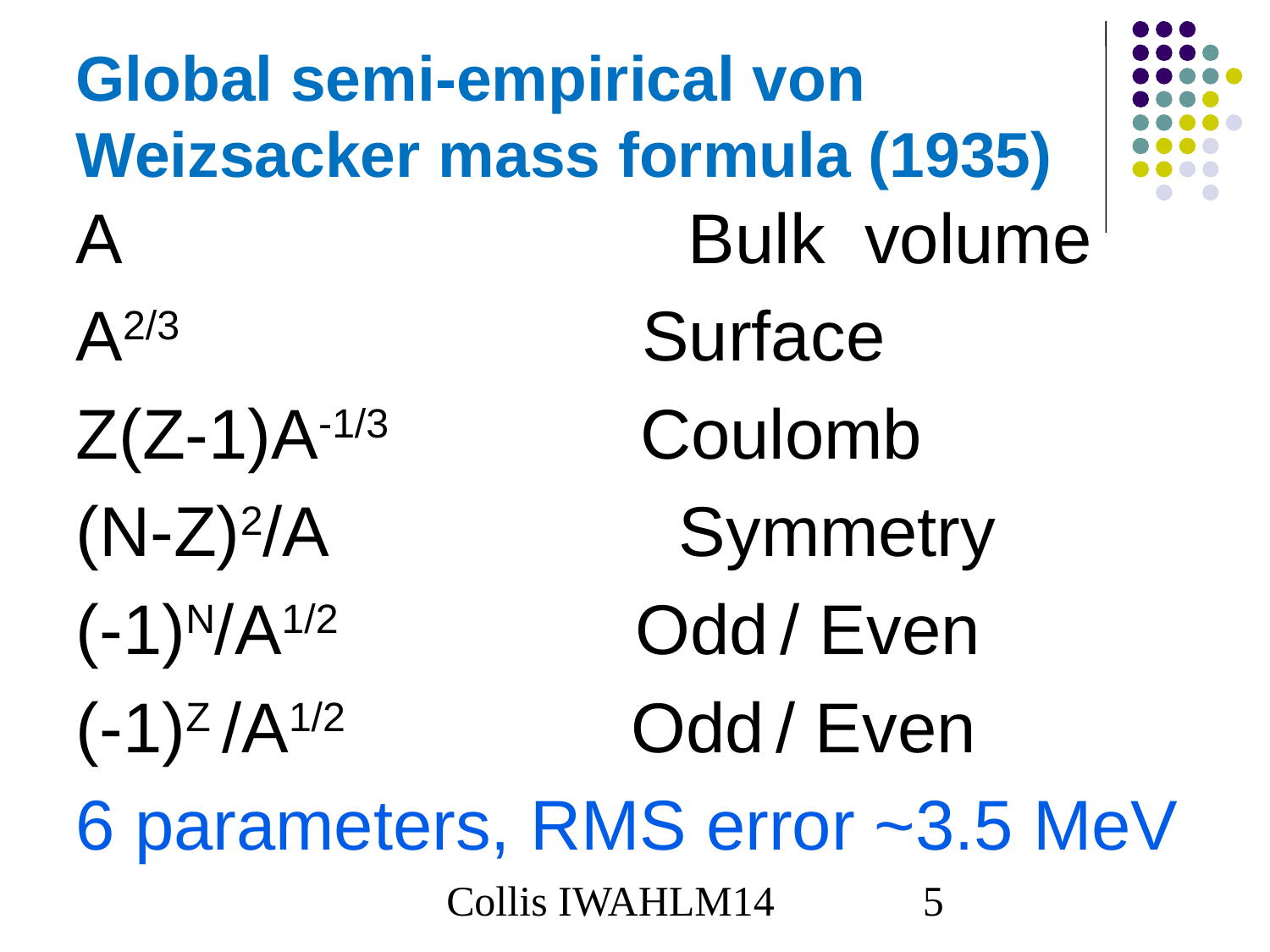

# Global semi-empirical von Weizsacker mass formula (1935)
A                             Bulk  volume
A2/3                                  Surface
Z(Z-1)A-1/3                      Coulomb
(N-Z)2/A                  Symmetry
(-1)N/A1/2                          Odd / Even
(-1)Z /A1/2                         Odd / Even
6 parameters, RMS error ~3.5 MeV

Collis IWAHLM14
5